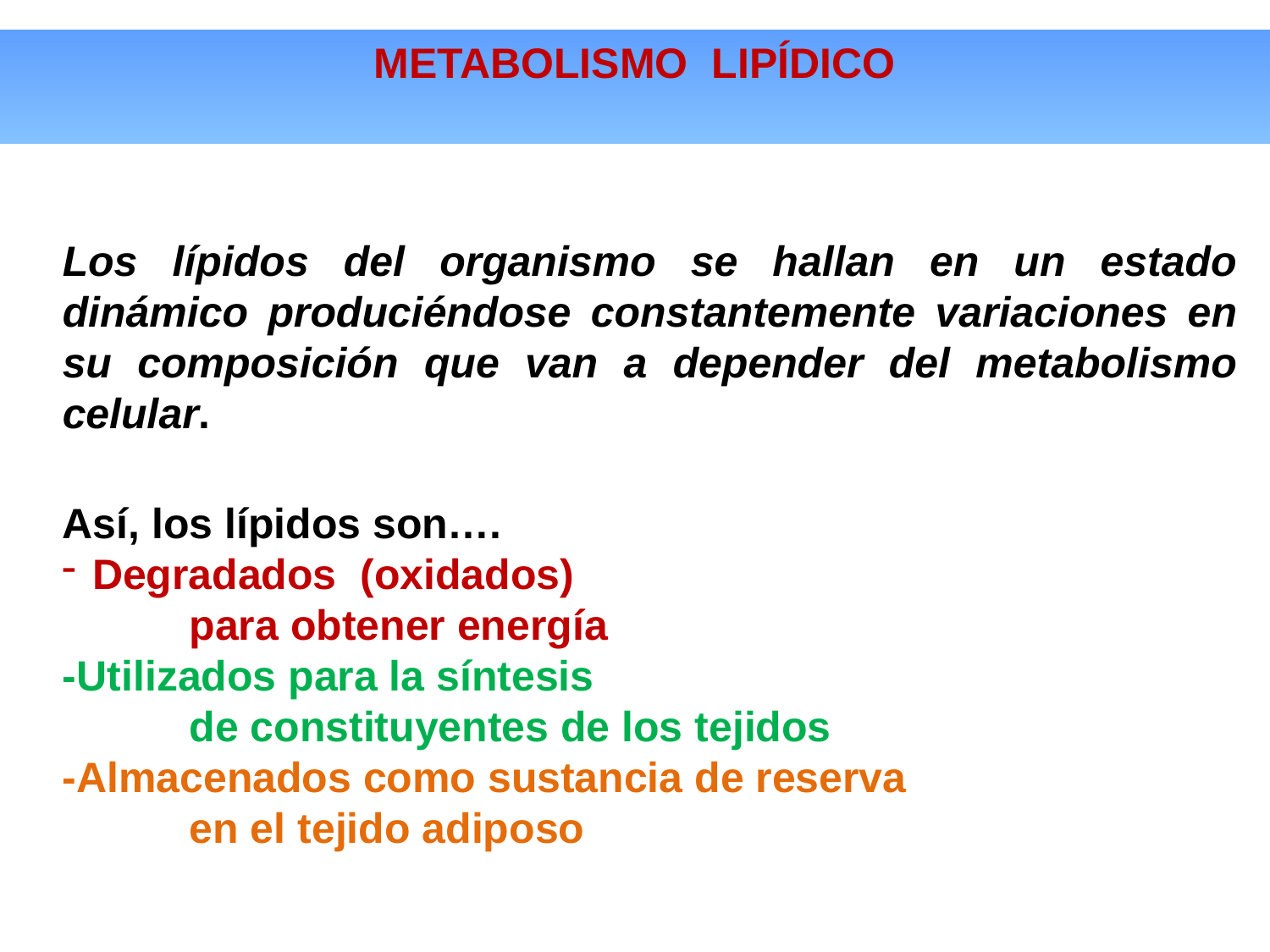

METABOLISMO  LIPÍDICO

Los lípidos del organismo se hallan en un estado dinámico produciéndose constantemente variaciones en su composición que van a depender del metabolismo celular.

Así, los lípidos son….
Degradados  (oxidados)
	para obtener energía
-Utilizados para la síntesis
	de constituyentes de los tejidos
-Almacenados como sustancia de reserva
	en el tejido adiposo